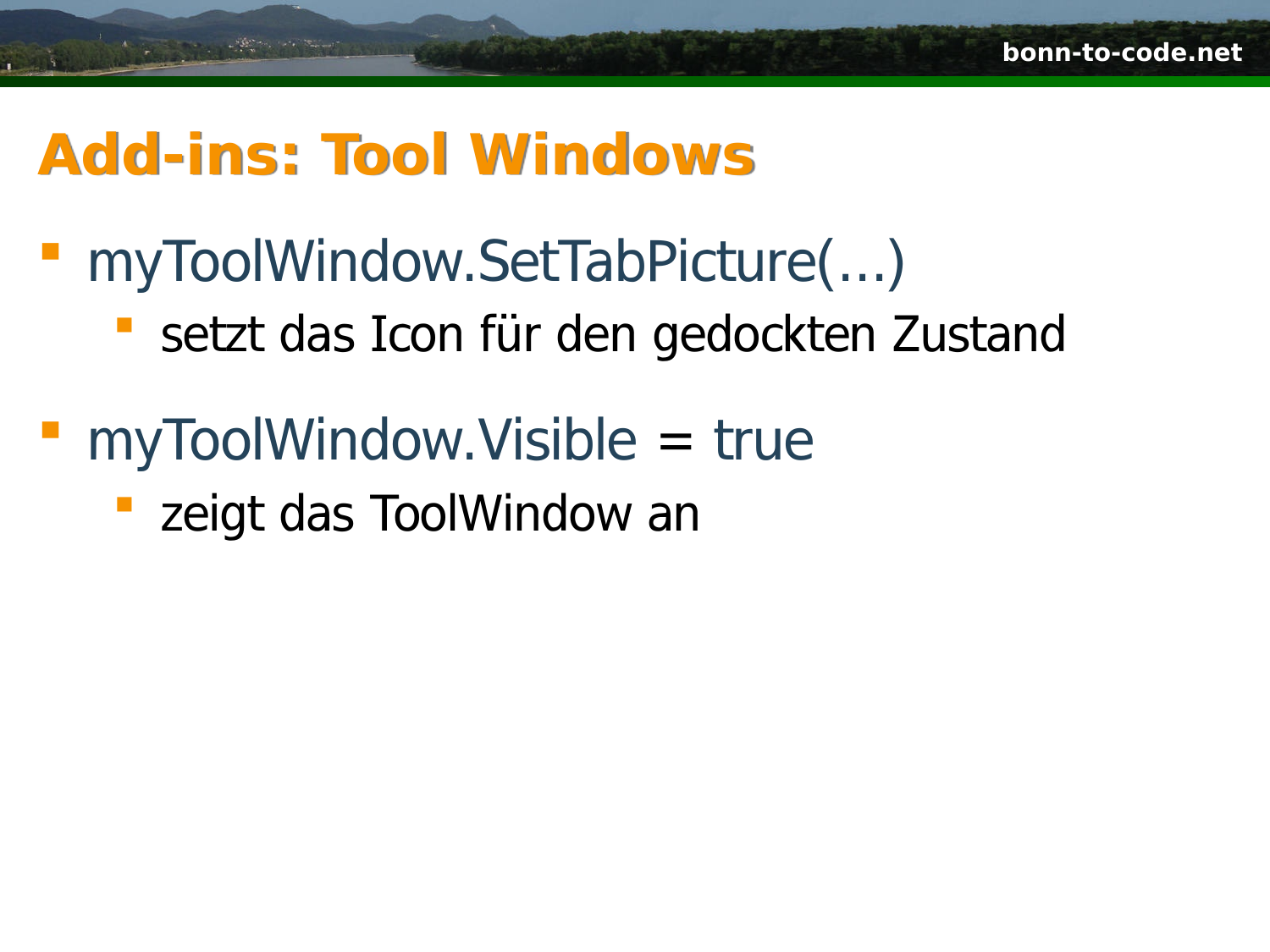

# Add-ins: Tool Windows
myToolWindow.SetTabPicture(...)
setzt das Icon für den gedockten Zustand
myToolWindow.Visible = true
zeigt das ToolWindow an